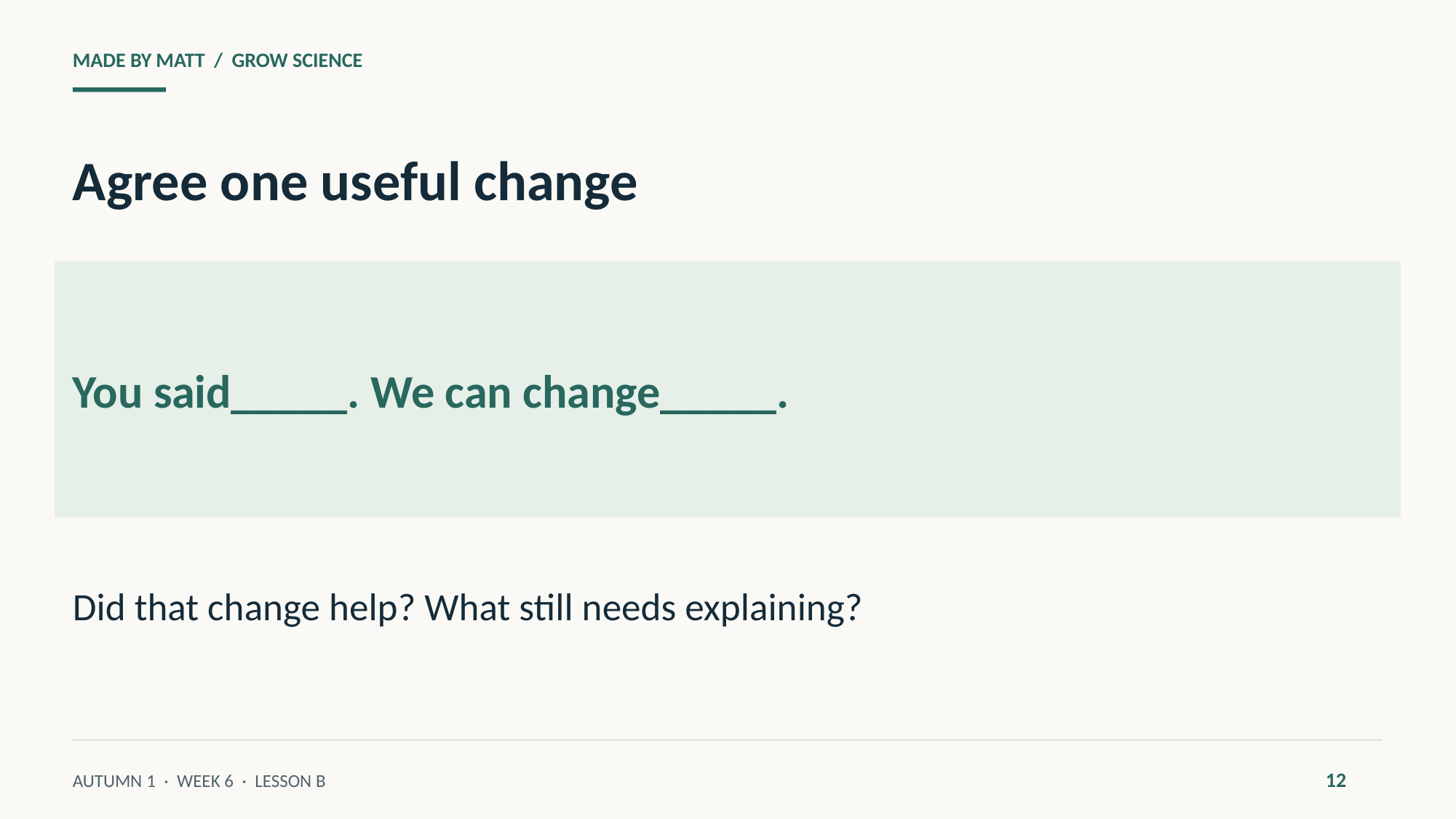

MADE BY MATT  /  GROW SCIENCE

Agree one useful change
You said_____. We can change_____.
Did that change help? What still needs explaining?

12
AUTUMN 1  ·  WEEK 6  ·  LESSON B